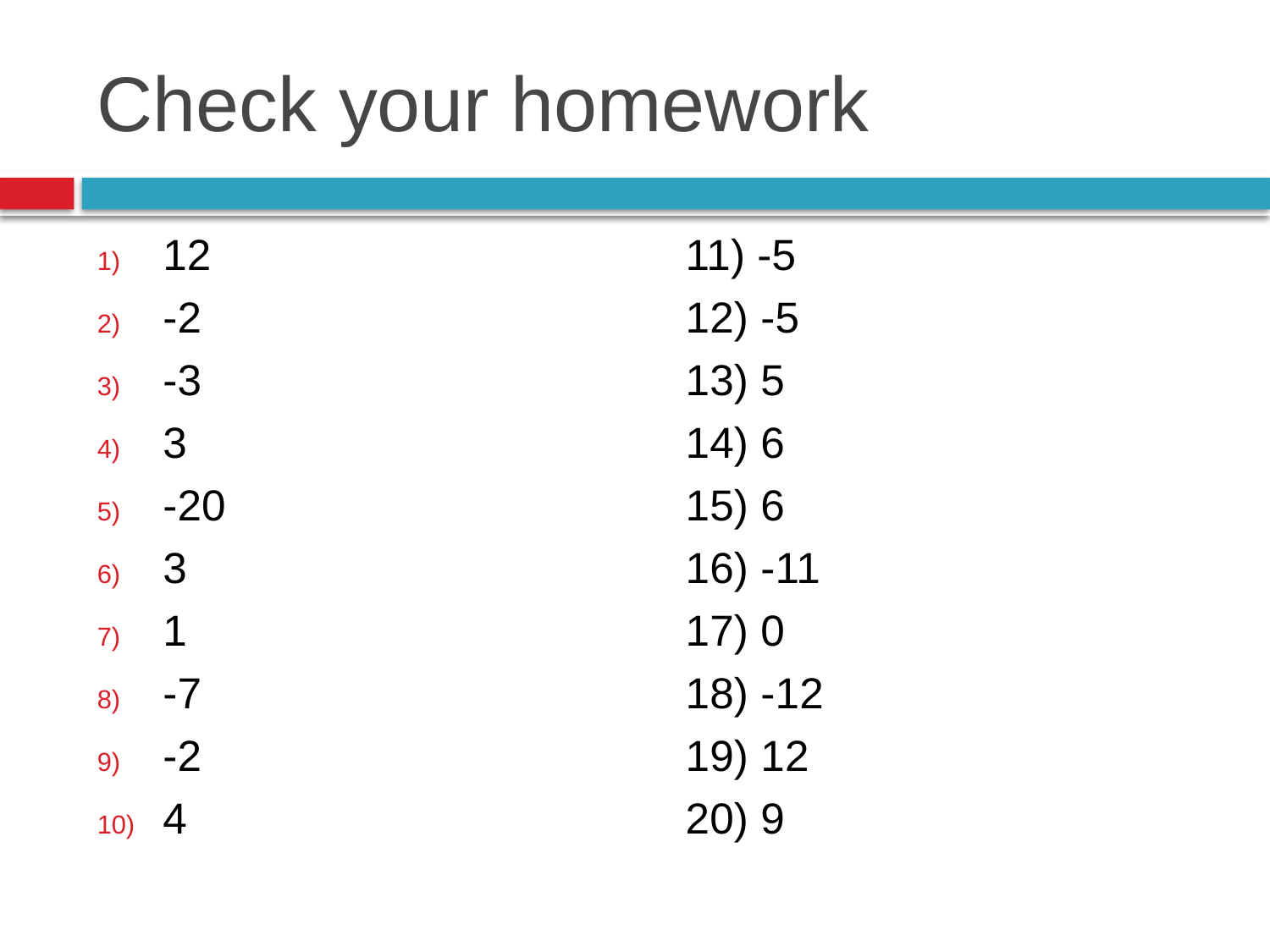

# Check your homework
12
-2
-3
3
-20
3
1
-7
-2
4
11) -5
12) -5
13) 5
14) 6
15) 6
16) -11
17) 0
18) -12
19) 12
20) 9